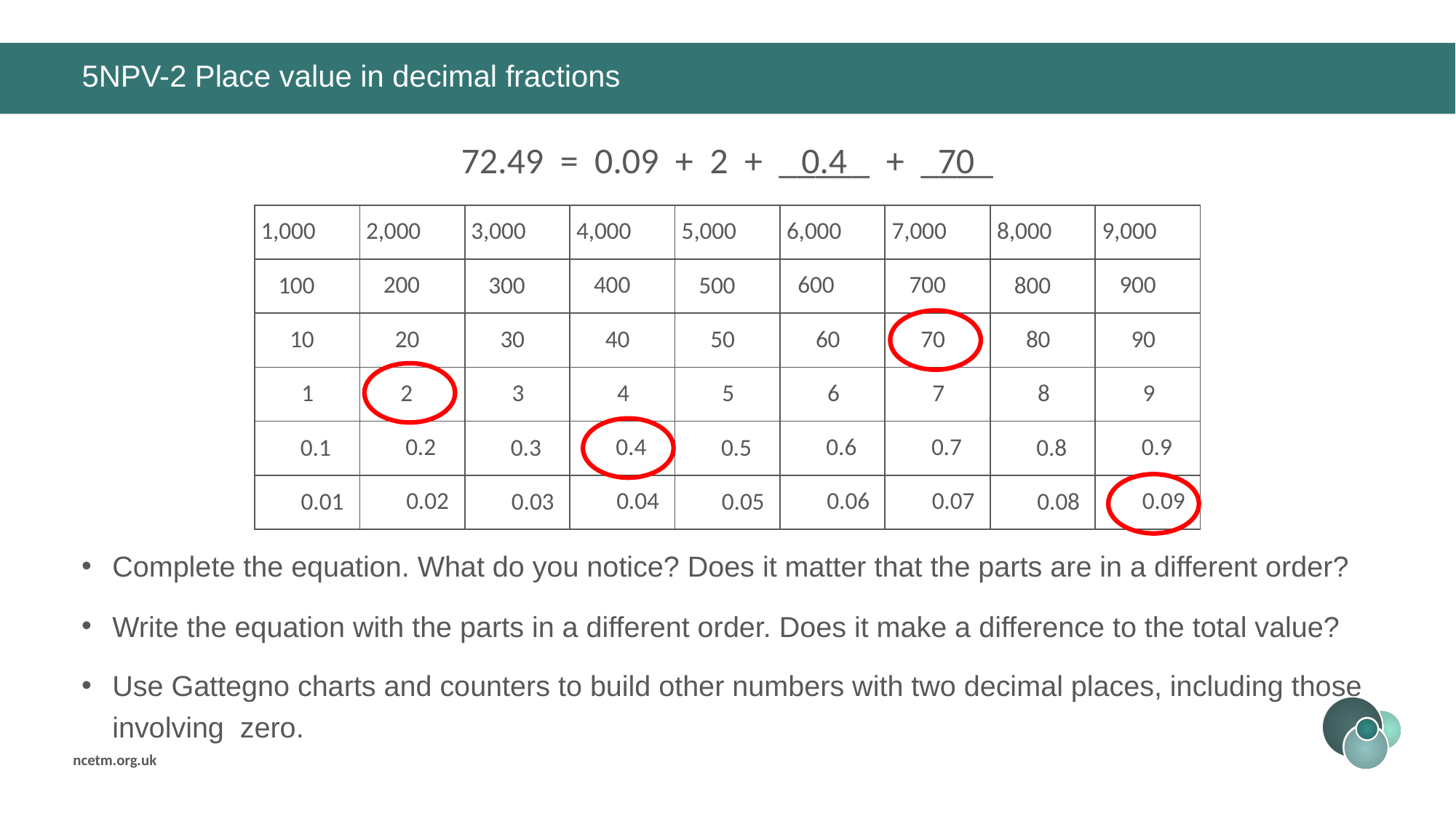

# 5NPV-2 Place value in decimal fractions
72.49  =  0.09  +  2  +  _____  +  ____
0.4
70
|  |  |  |  |  |  |  |  |  |
| --- | --- | --- | --- | --- | --- | --- | --- | --- |
|  |  |  |  |  |  |  |  |  |
|  |  |  |  |  |  |  |  |  |
|  |  |  |  |  |  |  |  |  |
|  |  |  |  |  |  |  |  |  |
|  |  |  |  |  |  |  |  |  |
2,000
   200
     20
      2
      0.2
      0.02
4,000
   400
     40
       4
      0.4
      0.04
6,000
  600
     60
       6
      0.6
      0.06
7,000
   700
     70
       7
      0.7
      0.07
9,000
   900
     90
       9
      0.9
      0.09
1,000
   100
     10
       1
      0.1
      0.01
3,000
   300
     30
       3
      0.3
      0.03
5,000
   500
     50
       5
      0.5
      0.05
8,000
   800
     80
       8
      0.8
      0.08

Complete the equation. What do you notice? Does it matter that the parts are in a different order?
Write the equation with the parts in a different order. Does it make a difference to the total value?
Use Gattegno charts and counters to build other numbers with two decimal places, including those involving  zero.